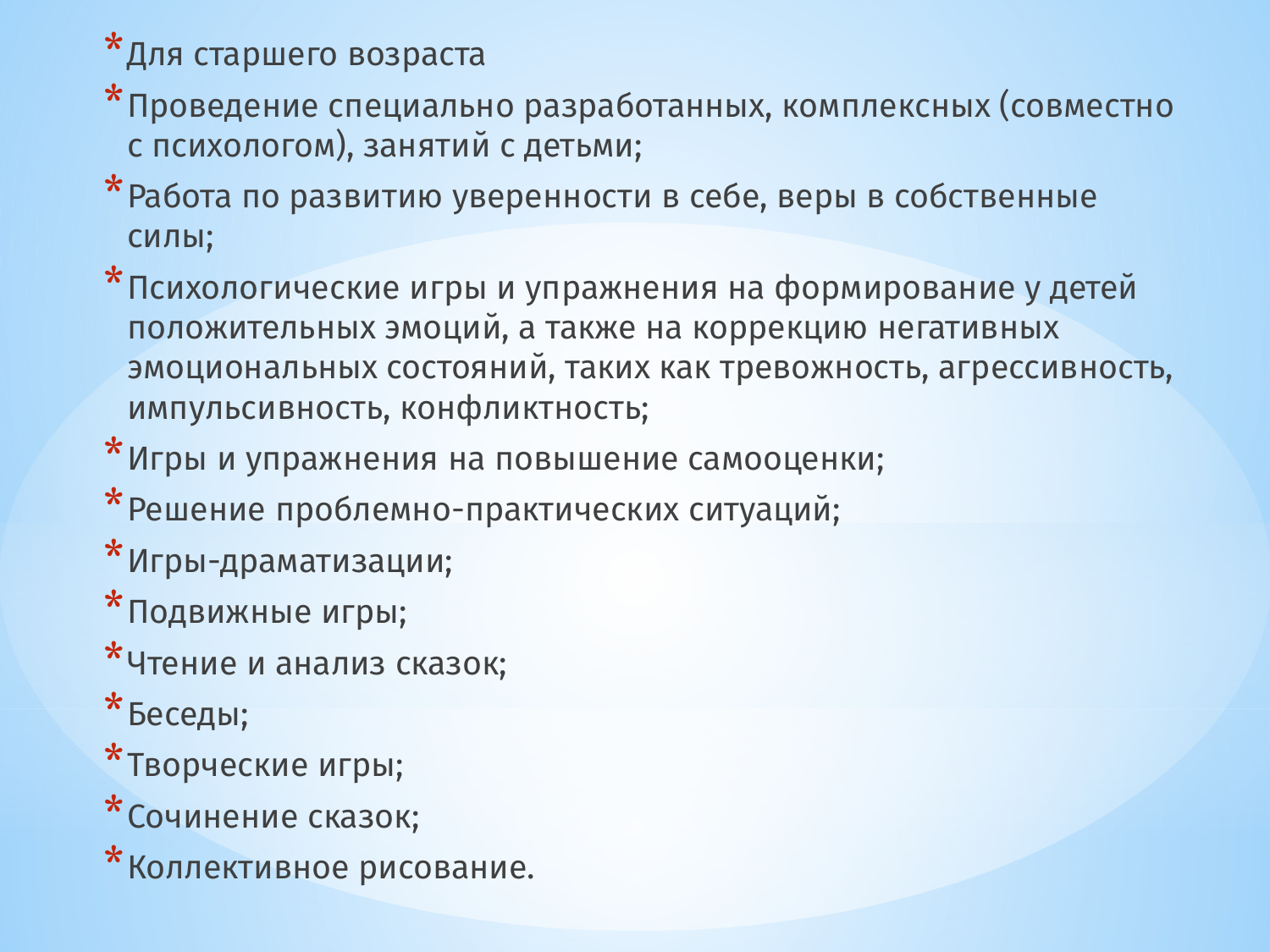

Для старшего возраста
Проведение специально разработанных, комплексных (совместно с психологом), занятий с детьми;
Работа по развитию уверенности в себе, веры в собственные силы;
Психологические игры и упражнения на формирование у детей положительных эмоций, а также на коррекцию негативных эмоциональных состояний, таких как тревожность, агрессивность, импульсивность, конфликтность;
Игры и упражнения на повышение самооценки;
Решение проблемно-практических ситуаций;
Игры-драматизации;
Подвижные игры;
Чтение и анализ сказок;
Беседы;
Творческие игры;
Сочинение сказок;
Коллективное рисование.